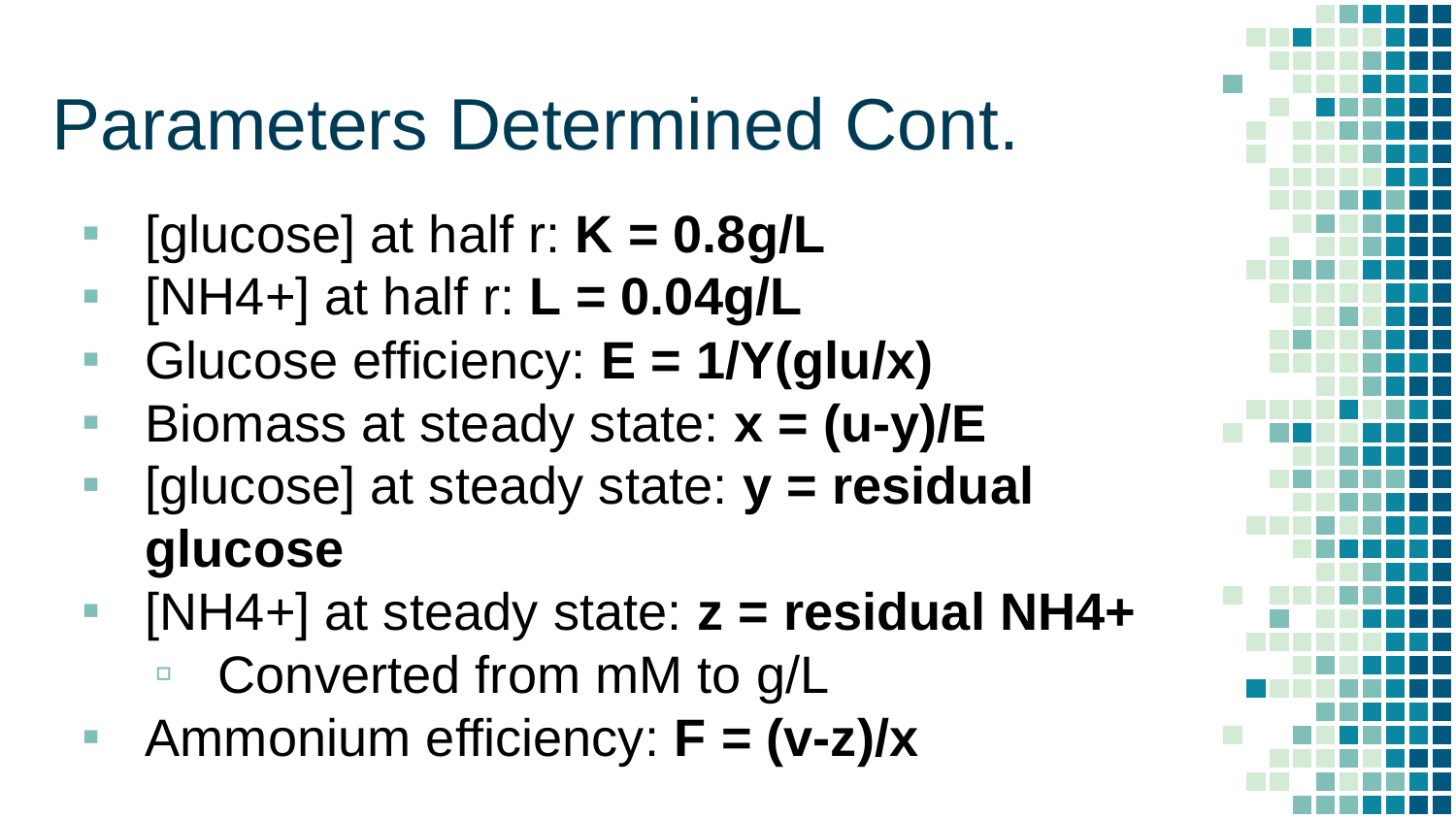

# Parameters Determined Cont.
[glucose] at half r: K = 0.8g/L
[NH4+] at half r: L = 0.04g/L
Glucose efficiency: E = 1/Y(glu/x)
Biomass at steady state: x = (u-y)/E
[glucose] at steady state: y = residual glucose
[NH4+] at steady state: z = residual NH4+
Converted from mM to g/L
Ammonium efficiency: F = (v-z)/x